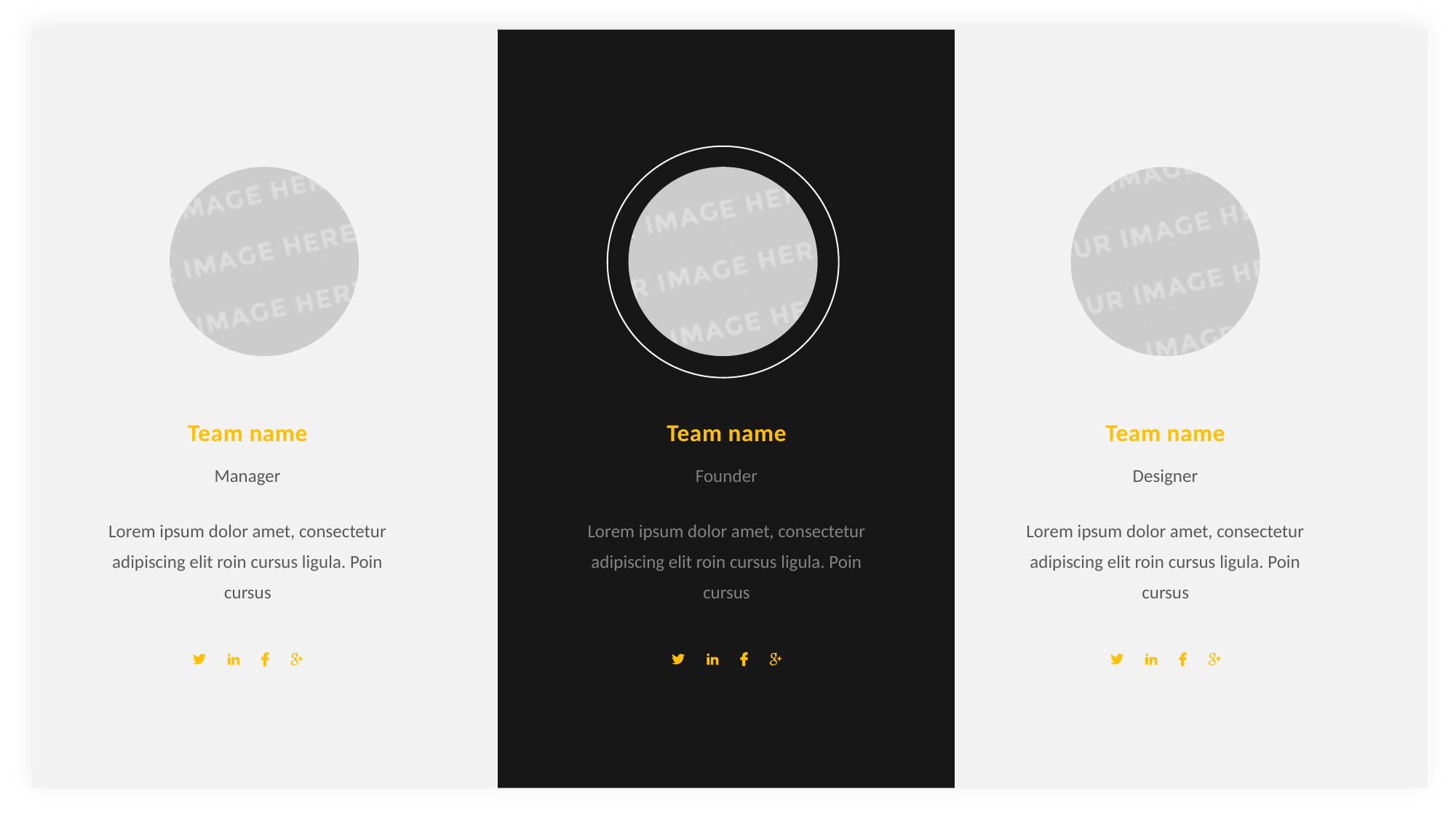

Team name
Team name
Team name
Manager
Founder
Designer
Lorem ipsum dolor amet, consectetur adipiscing elit roin cursus ligula. Poin cursus
Lorem ipsum dolor amet, consectetur adipiscing elit roin cursus ligula. Poin cursus
Lorem ipsum dolor amet, consectetur adipiscing elit roin cursus ligula. Poin cursus